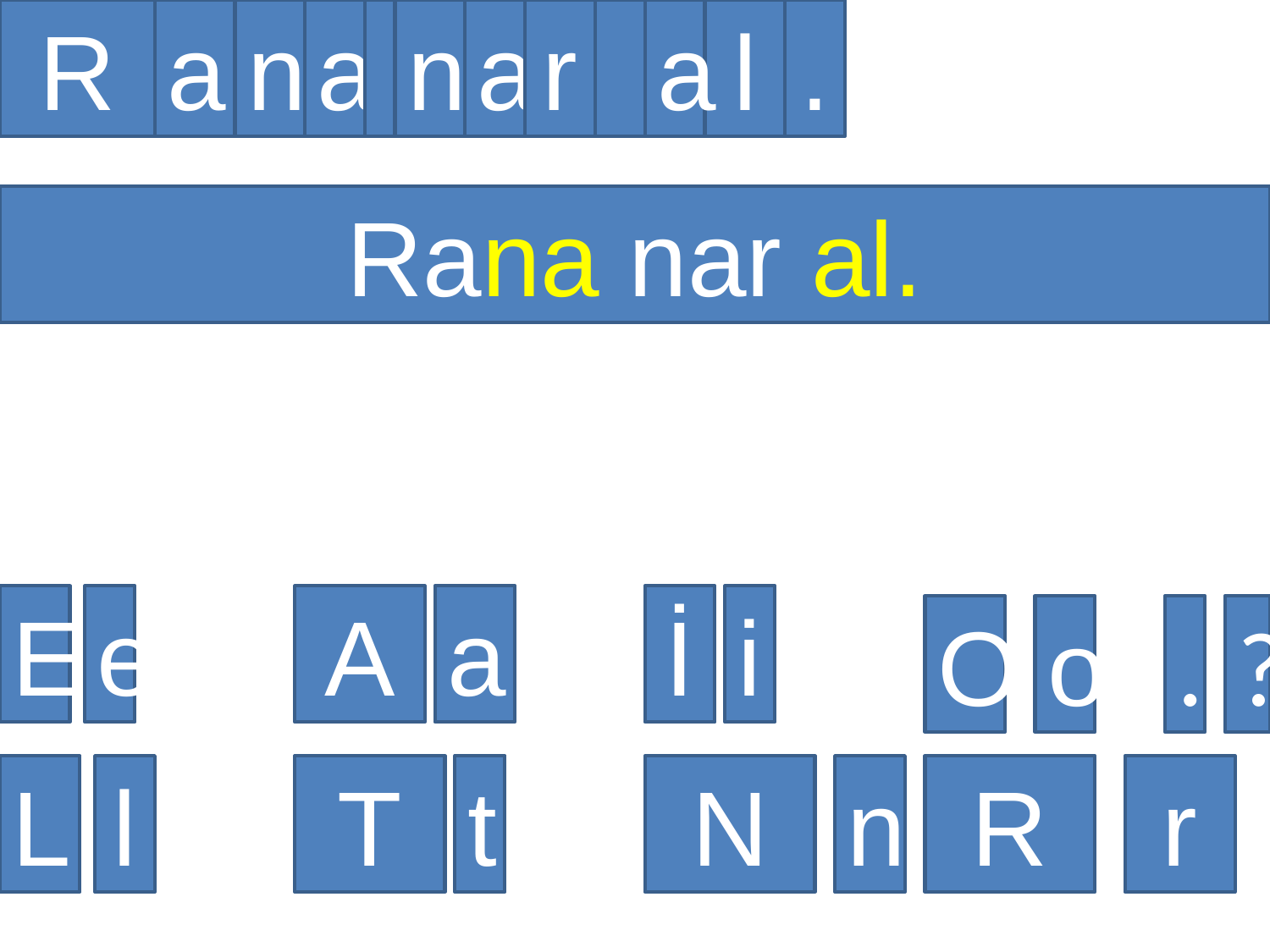

R
a
n
a

n
a
r

a
l
.
Rana nar al.
E
e
A
a
İ
i
O
o
.
?
L
l
T
t
N
n
R
r